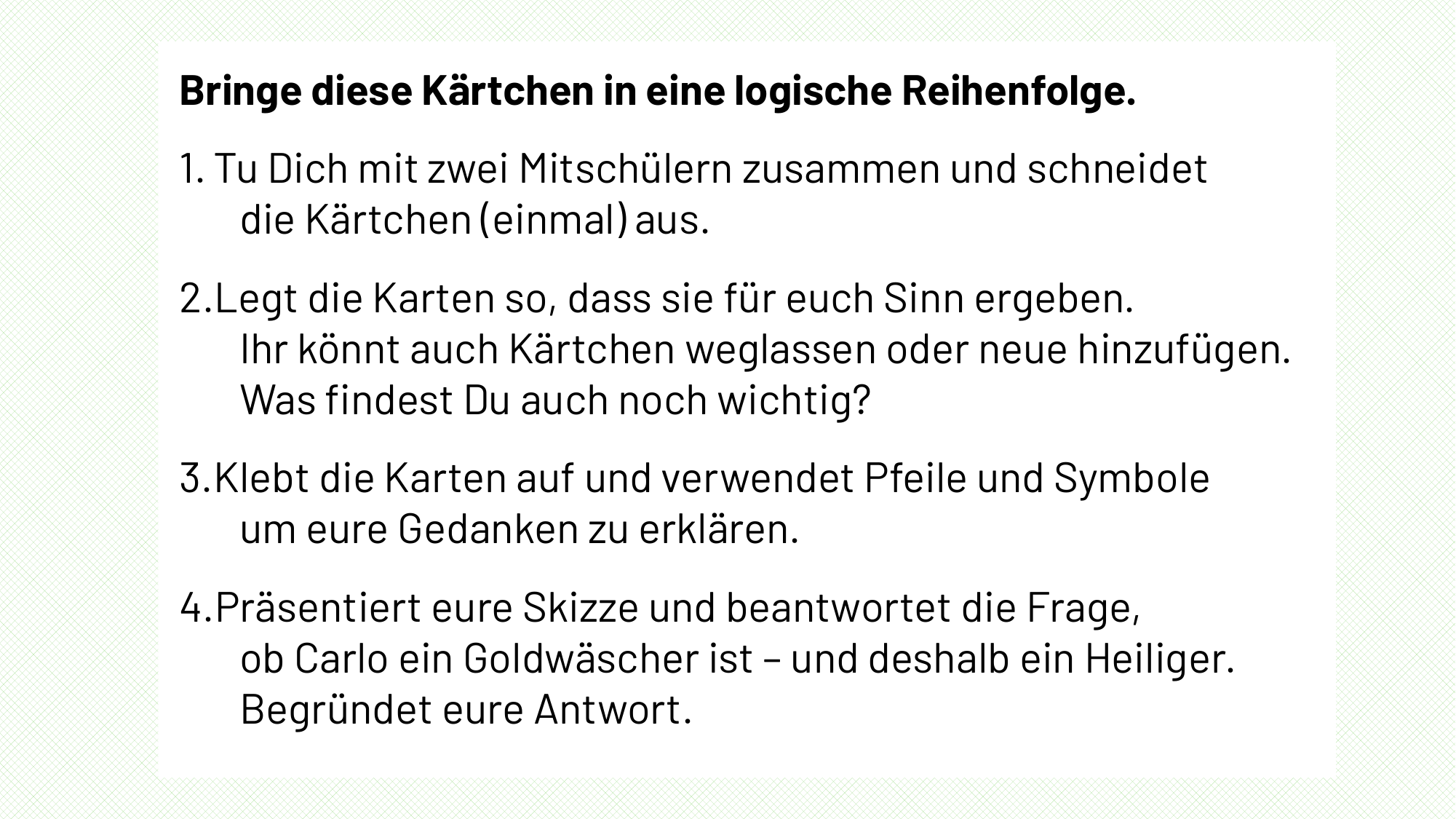

Bringe diese Kärtchen in eine logische Reihenfolge.
Tu Dich mit zwei Mitschülern zusammen und schneidet
   die Kärtchen (einmal) aus.
Legt die Karten so, dass sie für euch Sinn ergeben.
   Ihr könnt auch Kärtchen weglassen oder neue hinzufügen.
   Was findest Du auch noch wichtig?
Klebt die Karten auf und verwendet Pfeile und Symbole
   um eure Gedanken zu erklären.
Präsentiert eure Skizze und beantwortet die Frage,
   ob Carlo ein Goldwäscher ist – und deshalb ein Heiliger.
   Begründet eure Antwort.